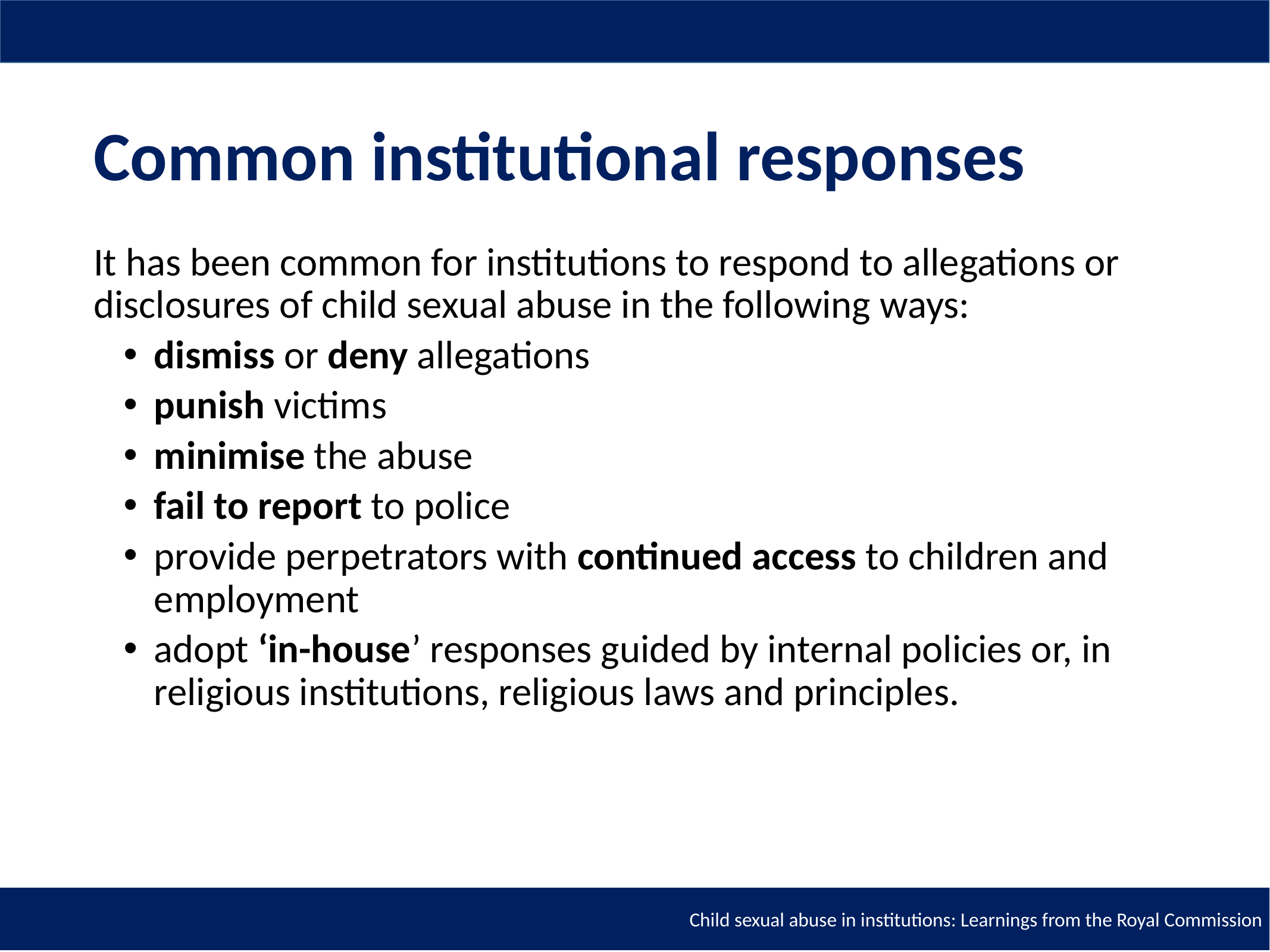

# Common institutional responses
It has been common for institutions to respond to allegations or disclosures of child sexual abuse in the following ways:
dismiss or deny allegations
punish victims
minimise the abuse
fail to report to police
provide perpetrators with continued access to children and employment
adopt ‘in-house’ responses guided by internal policies or, in religious institutions, religious laws and principles.

Child sexual abuse in institutions: Learnings from the Royal Commission